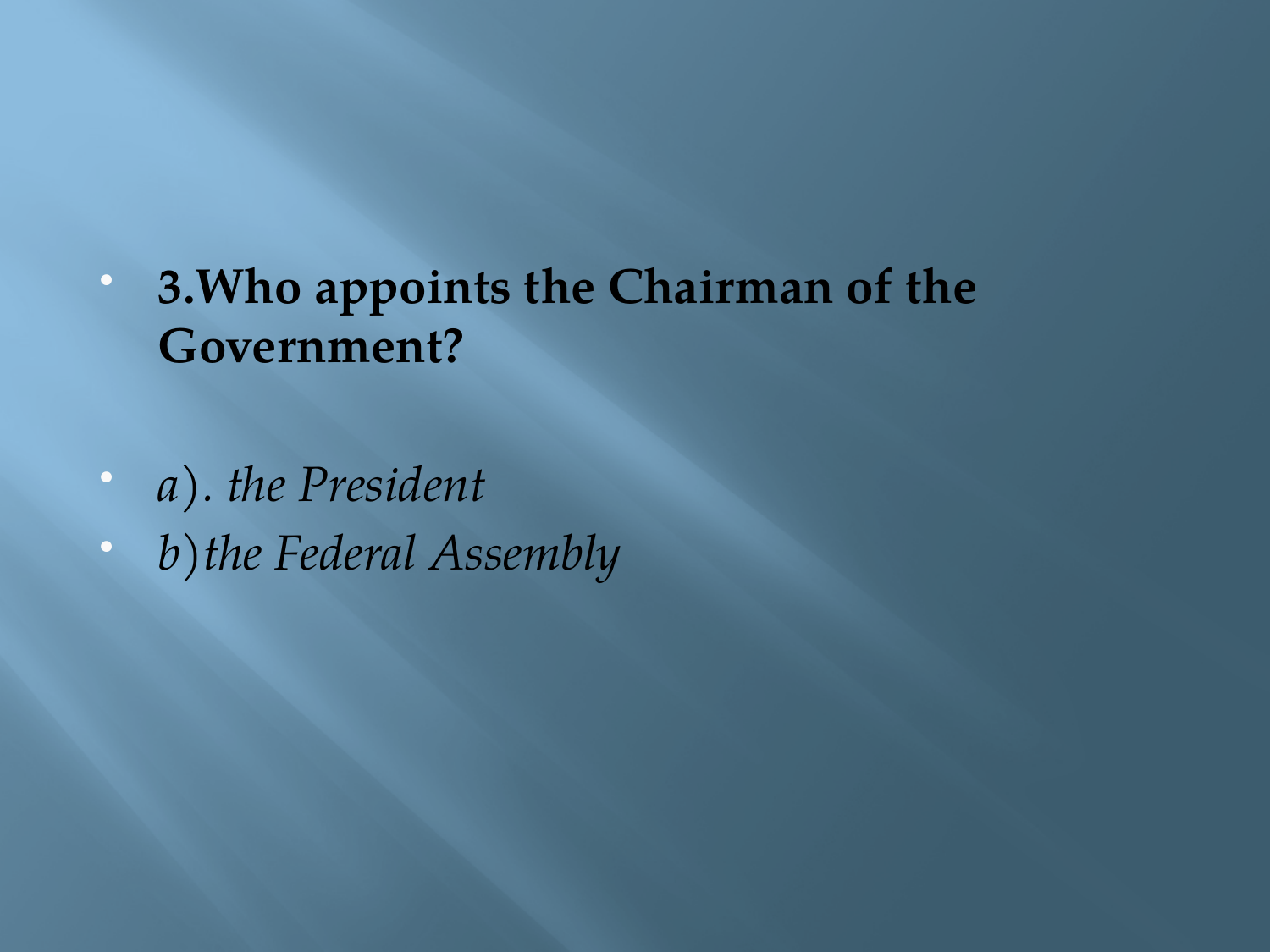

# 3.Who appoints the Chairman of the Government?

a). the President
b)the Federal Assembly